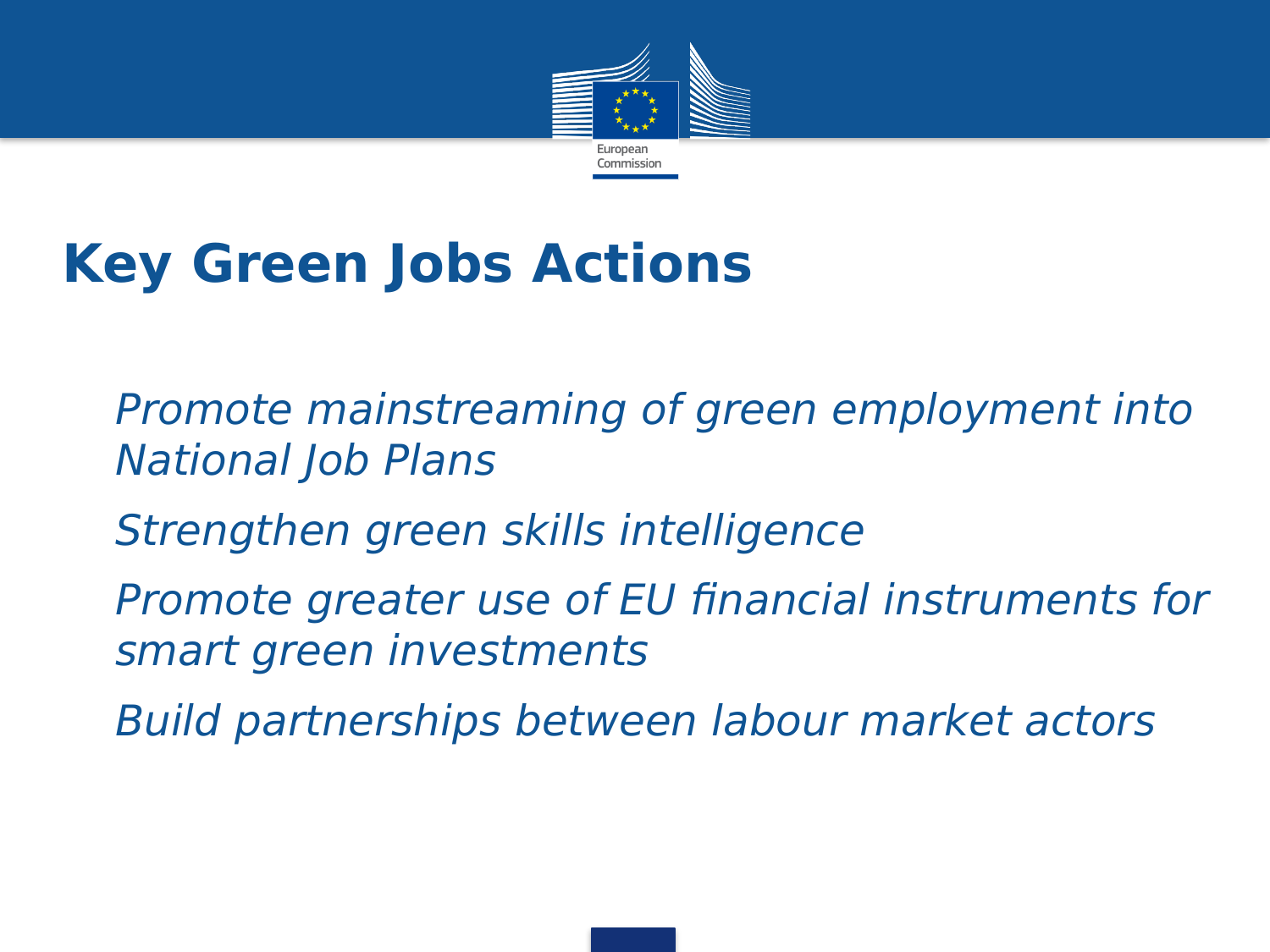

# Key Green Jobs Actions

Promote mainstreaming of green employment into National Job Plans
Strengthen green skills intelligence
Promote greater use of EU financial instruments for smart green investments
Build partnerships between labour market actors